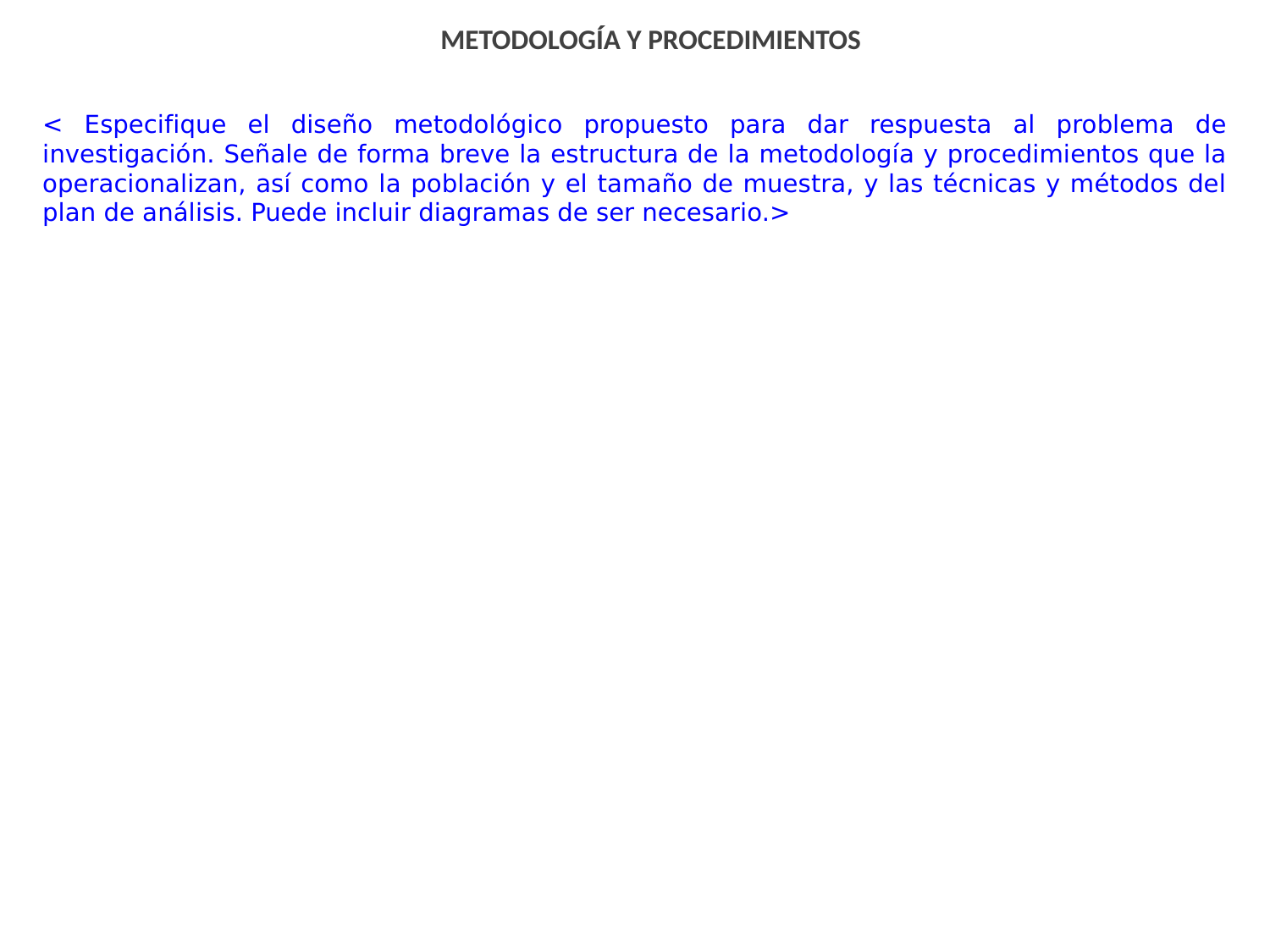

METODOLOGÍA Y PROCEDIMIENTOS
< Especifique el diseño metodológico propuesto para dar respuesta al problema de investigación. Señale de forma breve la estructura de la metodología y procedimientos que la operacionalizan, así como la población y el tamaño de muestra, y las técnicas y métodos del plan de análisis. Puede incluir diagramas de ser necesario.>